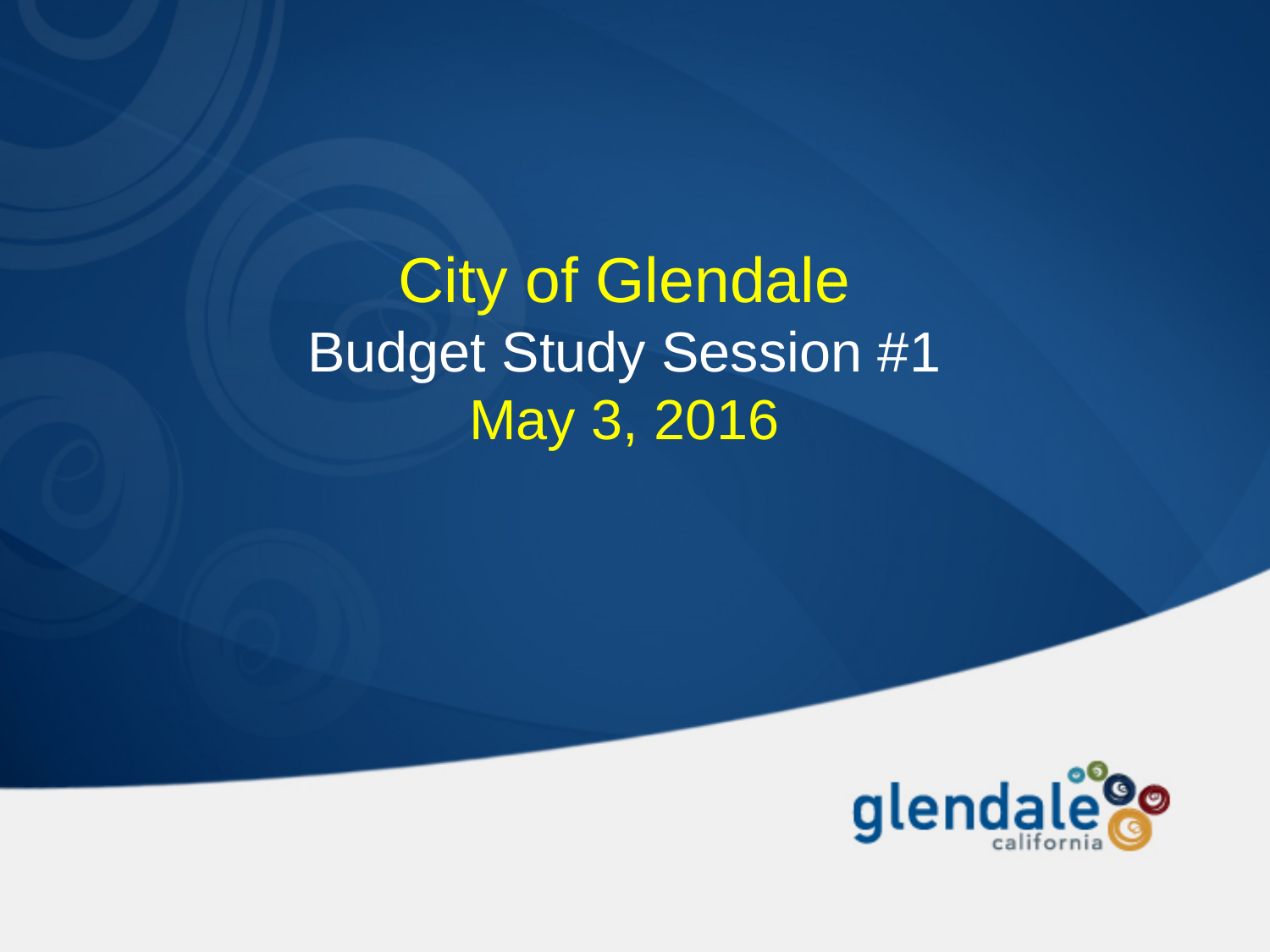

City of Glendale
Budget Study Session #1
May 3, 2016